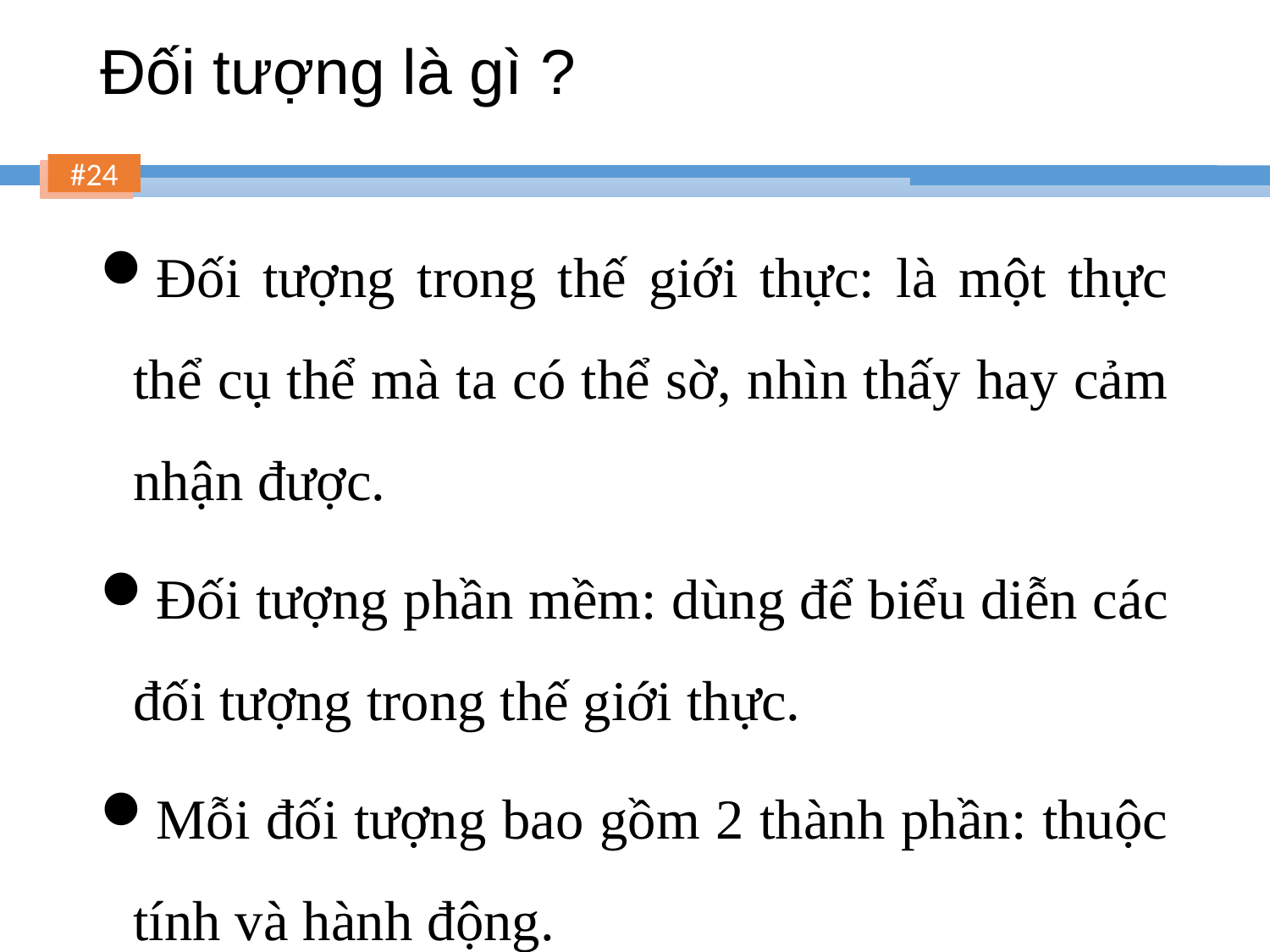

# Đối tượng là gì ?
Đối tượng trong thế giới thực: là một thực thể cụ thể mà ta có thể sờ, nhìn thấy hay cảm nhận được.
Đối tượng phần mềm: dùng để biểu diễn các đối tượng trong thế giới thực.
Mỗi đối tượng bao gồm 2 thành phần: thuộc tính và hành động.
24